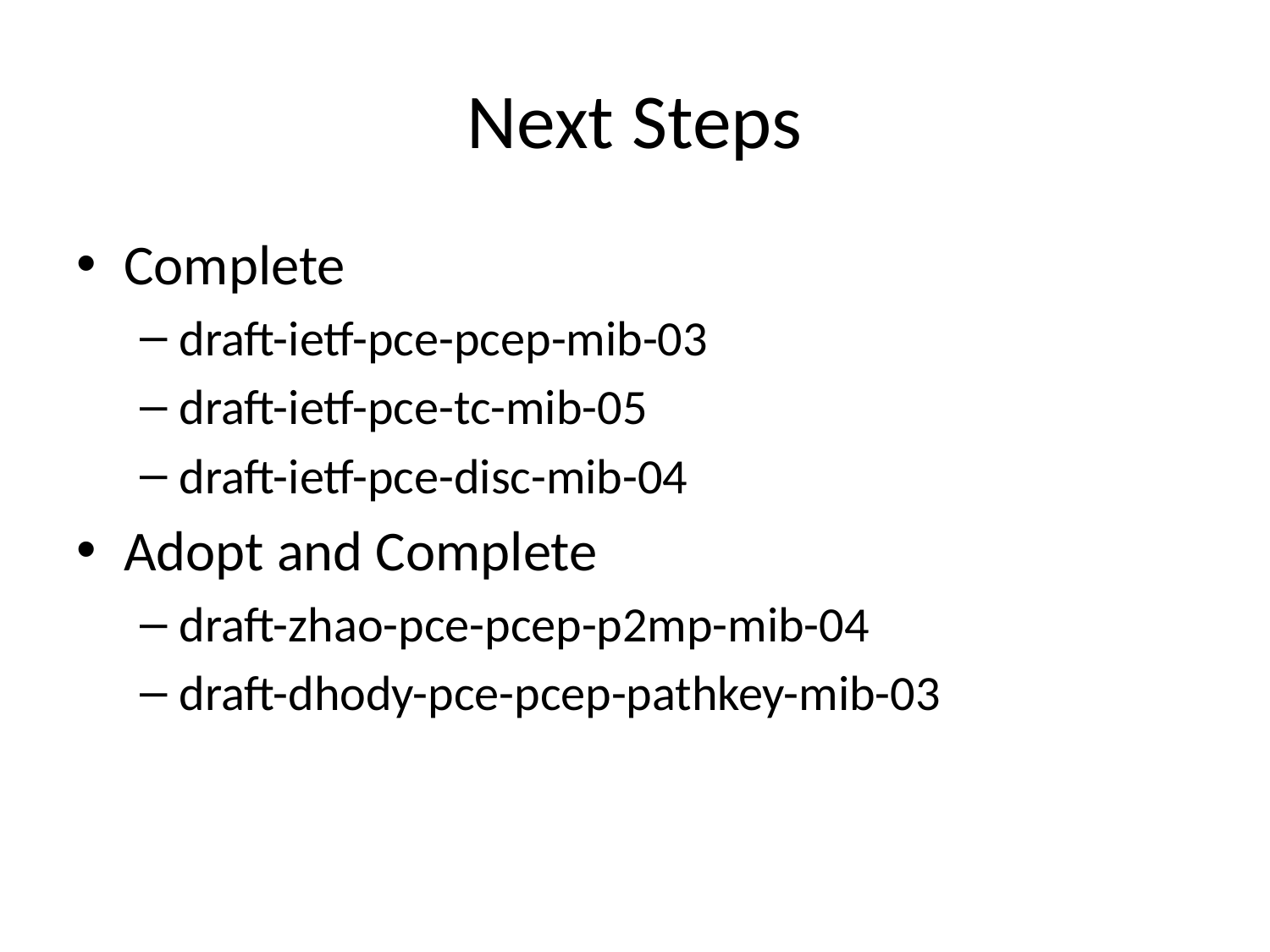

# Next Steps
Complete
draft-ietf-pce-pcep-mib-03
draft-ietf-pce-tc-mib-05
draft-ietf-pce-disc-mib-04
Adopt and Complete
draft-zhao-pce-pcep-p2mp-mib-04
draft-dhody-pce-pcep-pathkey-mib-03